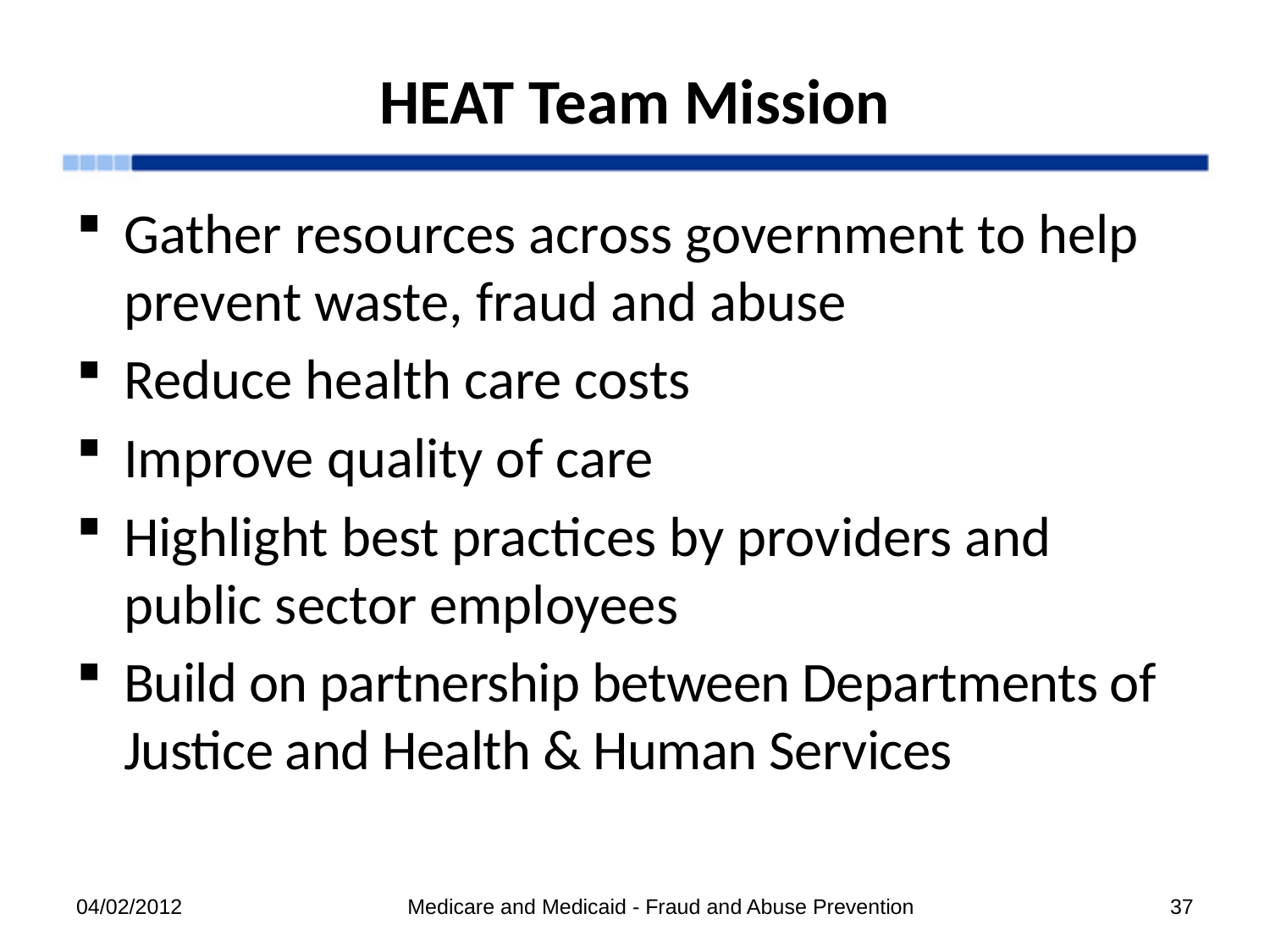

# HEAT Team Mission
Gather resources across government to help prevent waste, fraud and abuse
Reduce health care costs
Improve quality of care
Highlight best practices by providers and public sector employees
Build on partnership between Departments of Justice and Health & Human Services
04/02/2012
Medicare and Medicaid - Fraud and Abuse Prevention
37